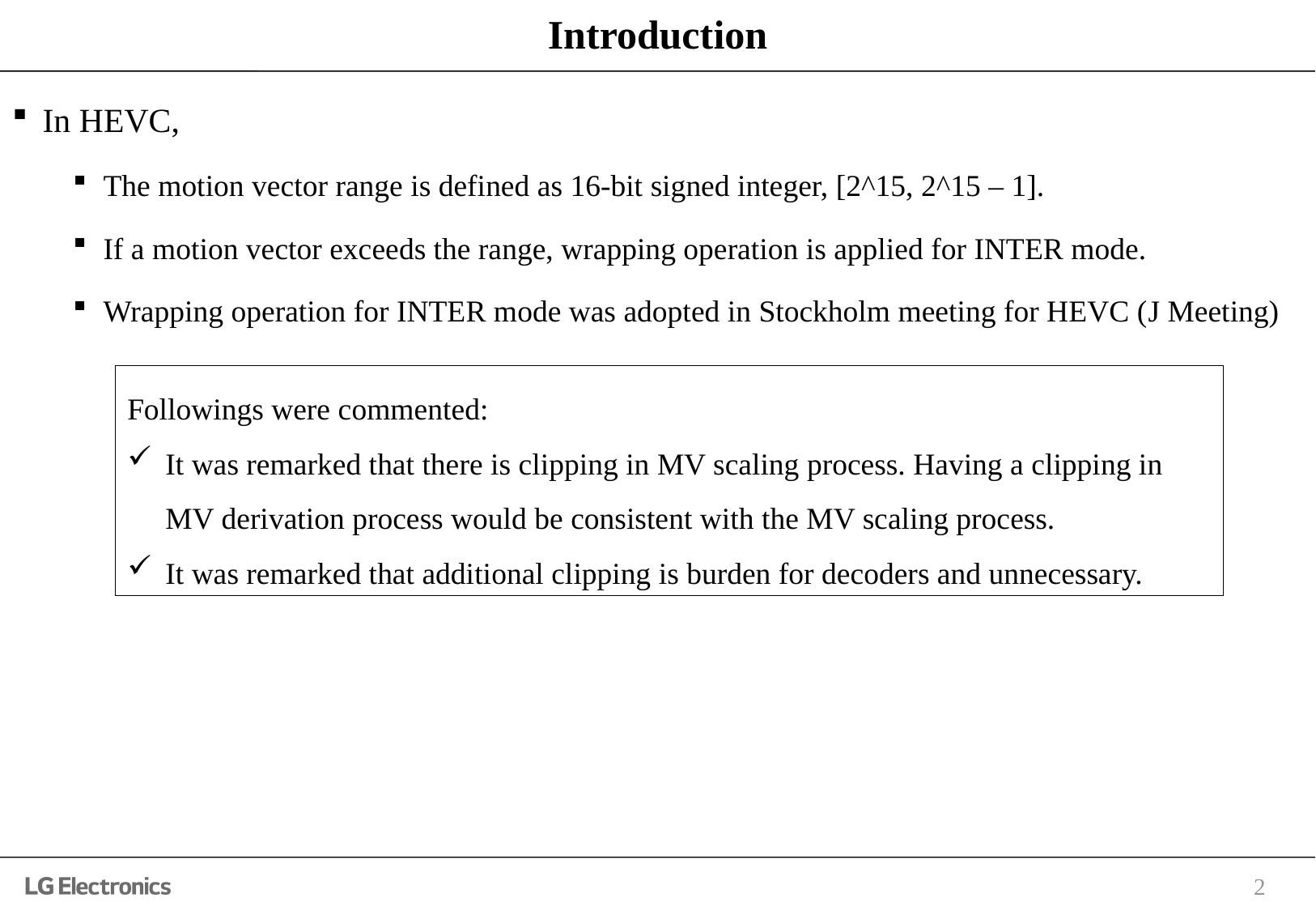

# Introduction
In HEVC,
The motion vector range is defined as 16-bit signed integer, [2^15, 2^15 – 1].
If a motion vector exceeds the range, wrapping operation is applied for INTER mode.
Wrapping operation for INTER mode was adopted in Stockholm meeting for HEVC (J Meeting)

Followings were commented:
It was remarked that there is clipping in MV scaling process. Having a clipping in MV derivation process would be consistent with the MV scaling process.
It was remarked that additional clipping is burden for decoders and unnecessary.
2